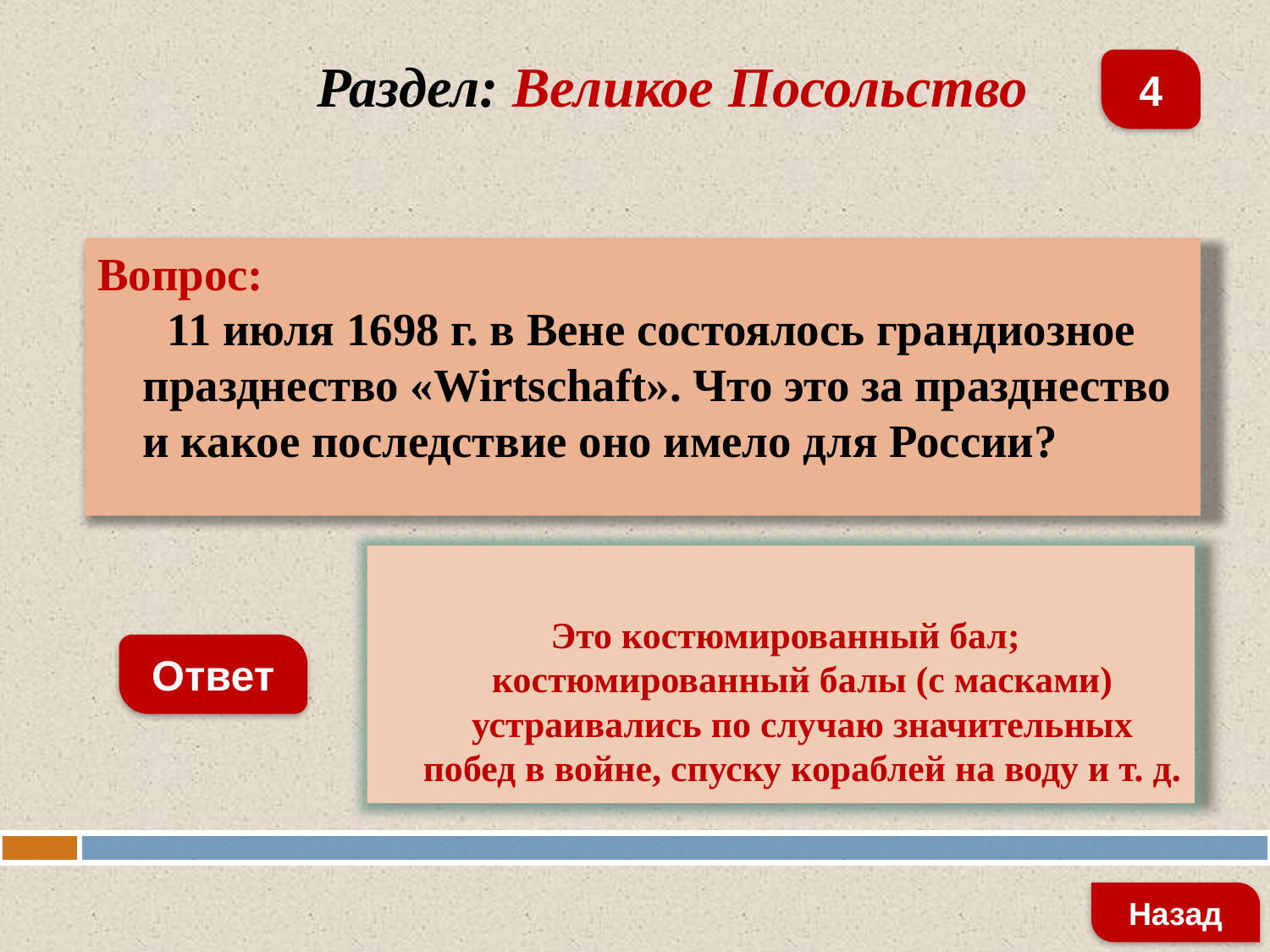

4
Раздел: Великое Посольство
Вопрос:
      11 июля 1698 г. в Вене состоялось грандиозное празднество «Wirtschaft». Что это за празднество и какое последствие оно имело для России?

 Это костюмированный бал; костюмированный балы (с масками) устраивались по случаю значительных побед в войне, спуску кораблей на воду и т. д.
Ответ

Назад